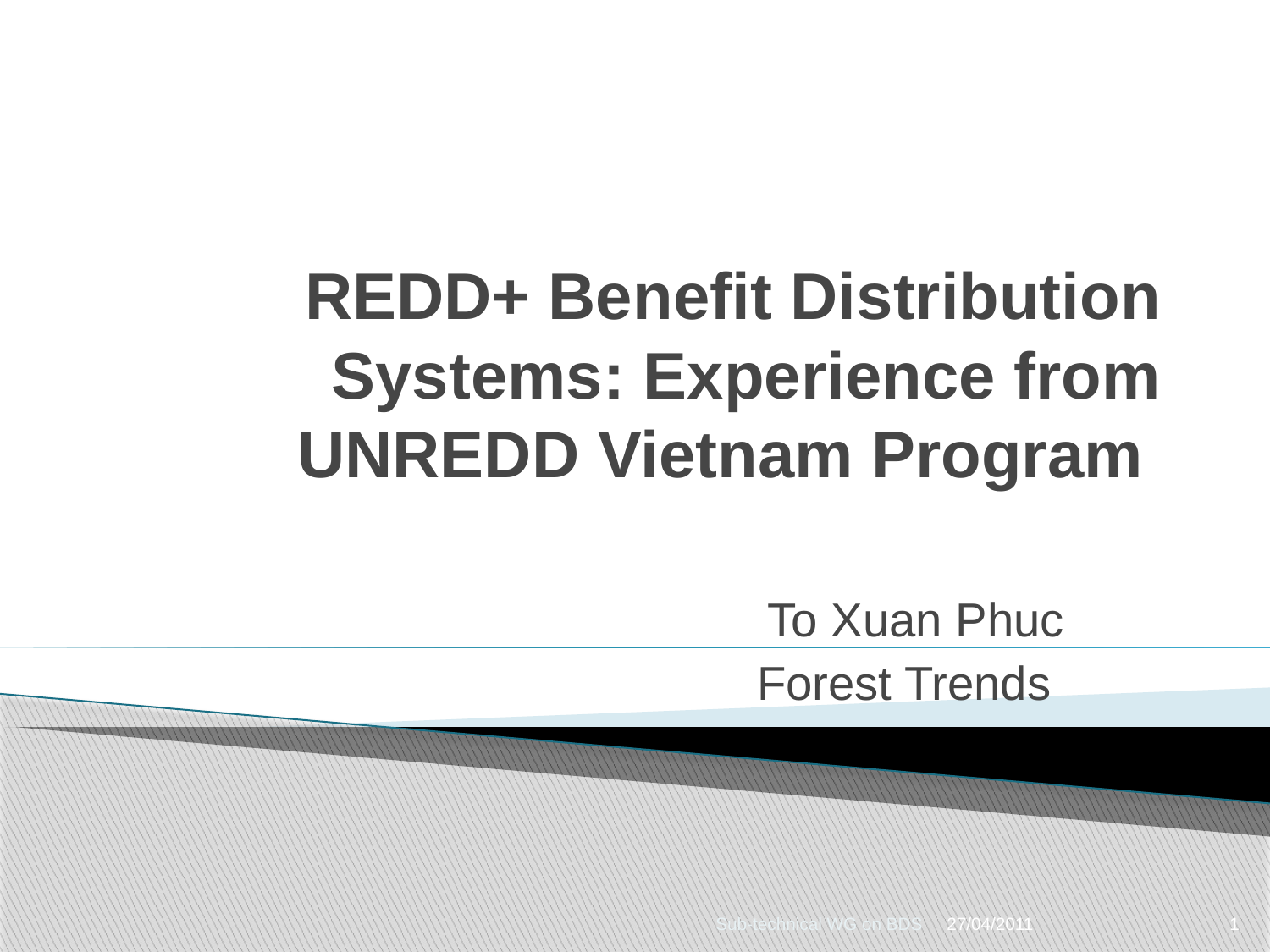

# REDD+ Benefit Distribution Systems: Experience from UNREDD Vietnam Program
To Xuan Phuc
Forest Trends
Sub-technical WG on BDS
27/04/2011
1